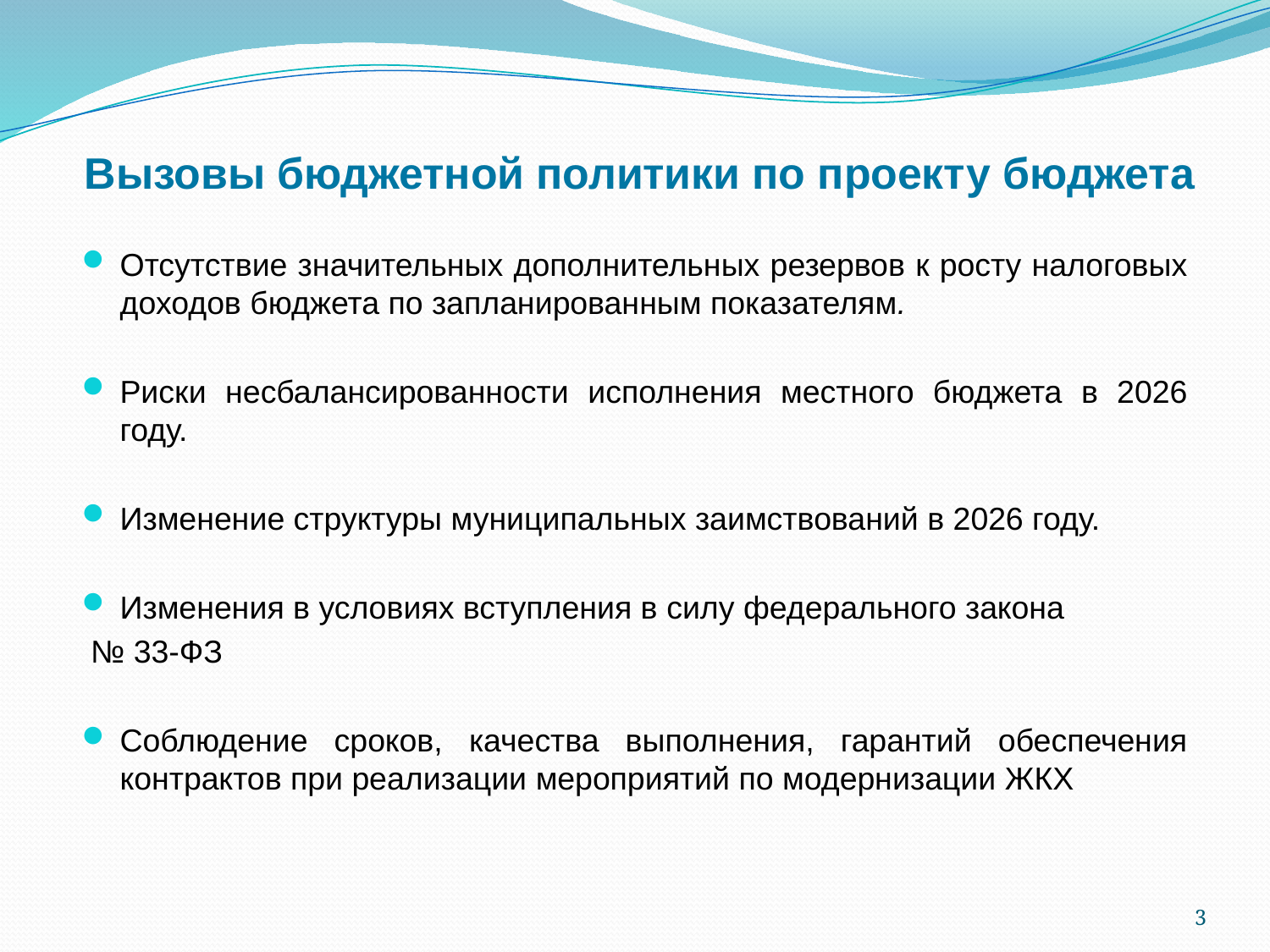

# Вызовы бюджетной политики по проекту бюджета
Отсутствие значительных дополнительных резервов к росту налоговых доходов бюджета по запланированным показателям.

Риски несбалансированности исполнения местного бюджета в 2026 году.

Изменение структуры муниципальных заимствований в 2026 году.

Изменения в условиях вступления в силу федерального закона
 № 33-ФЗ

Соблюдение сроков, качества выполнения, гарантий обеспечения контрактов при реализации мероприятий по модернизации ЖКХ

3